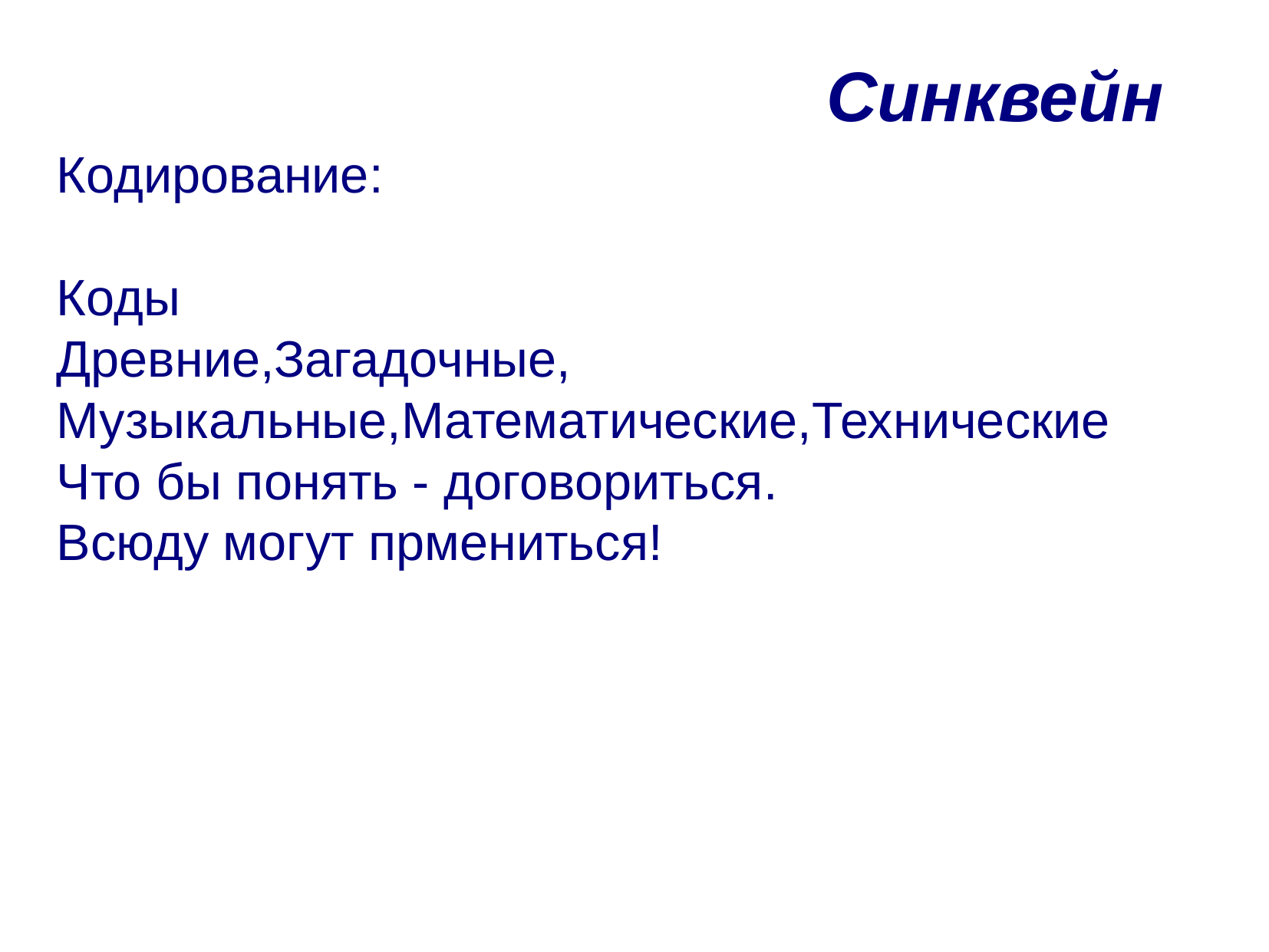

Синквейн
Кодирование:

Коды
Древние,Загадочные,
Музыкальные,Математические,Технические
Что бы понять - договориться.
Всюду могут прмениться!